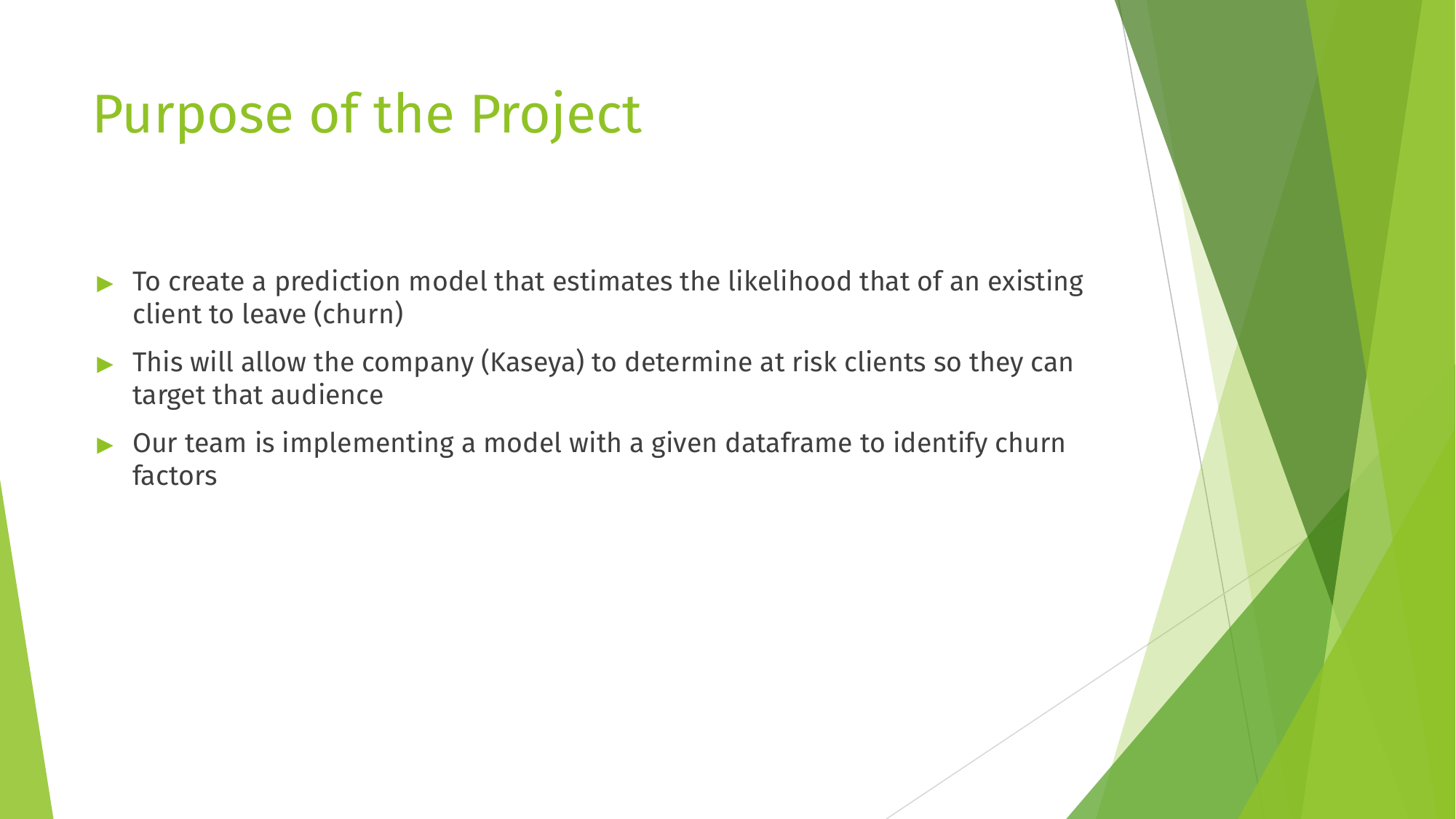

# Purpose of the Project
To create a prediction model that estimates the likelihood that of an existing client to leave (churn)
This will allow the company (Kaseya) to determine at risk clients so they can target that audience
Our team is implementing a model with a given dataframe to identify churn factors